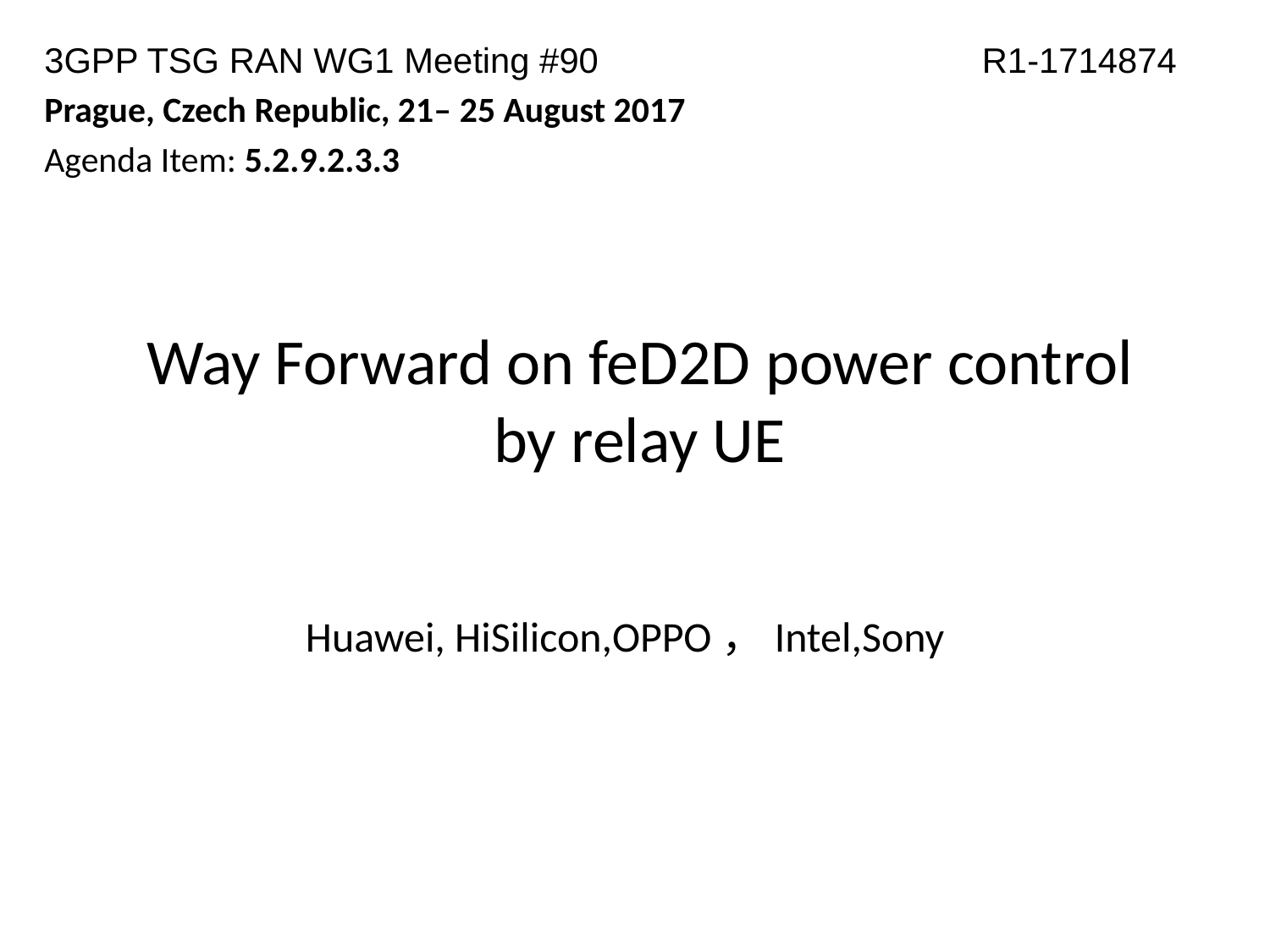

3GPP TSG RAN WG1 Meeting #90            		     R1-1714874
Prague, Czech Republic, 21– 25 August 2017
Agenda Item: 5.2.9.2.3.3
# Way Forward on feD2D power control by relay UE

Huawei, HiSilicon,OPPO，Intel,Sony